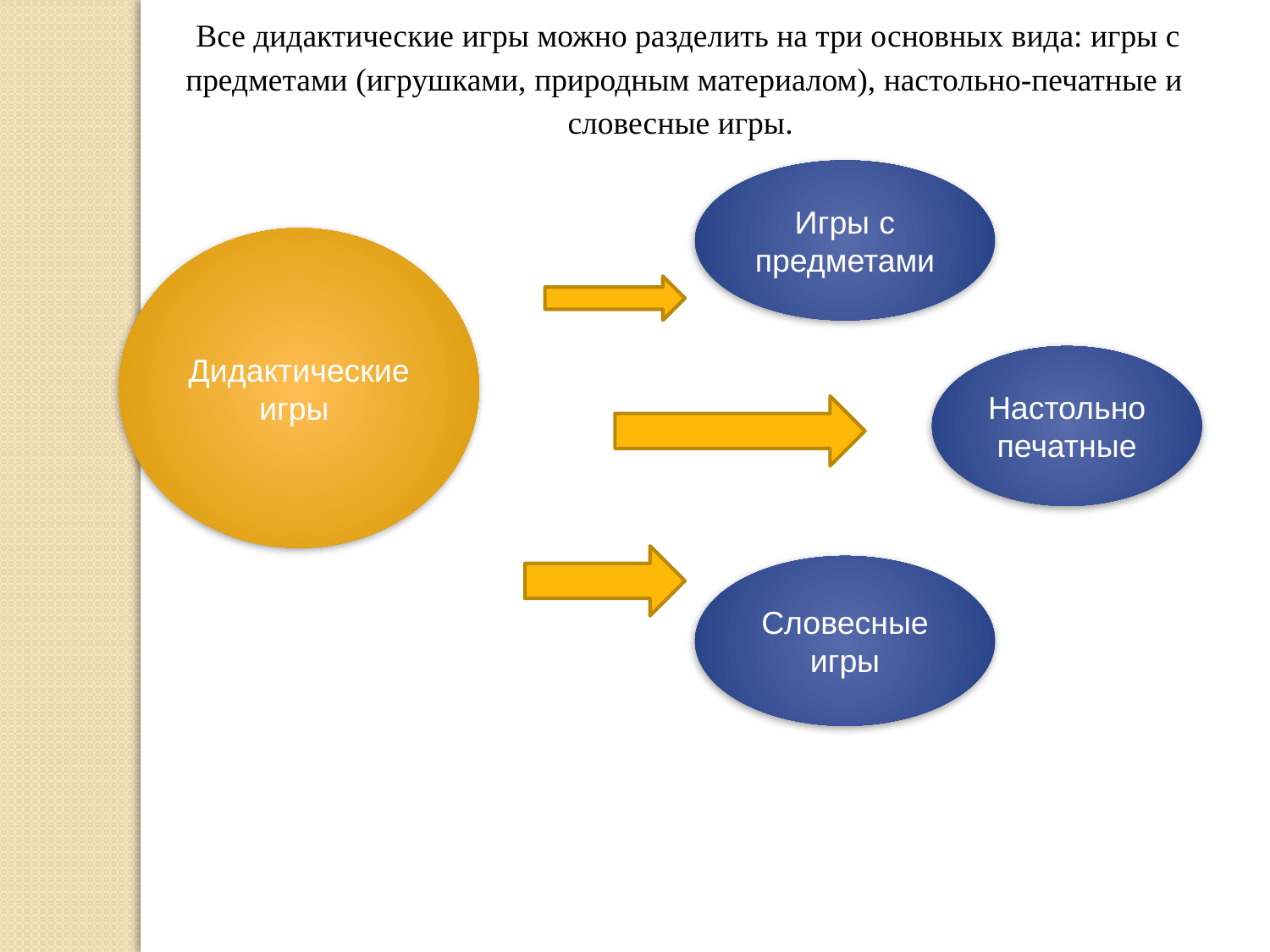

Все дидактические игры можно разделить на три основных вида: игры с предметами (игрушками, природным материалом), настольно-печатные и словесные игры.
Игры с предметами
Дидактические игры

Настольно печатные

Словесные игры